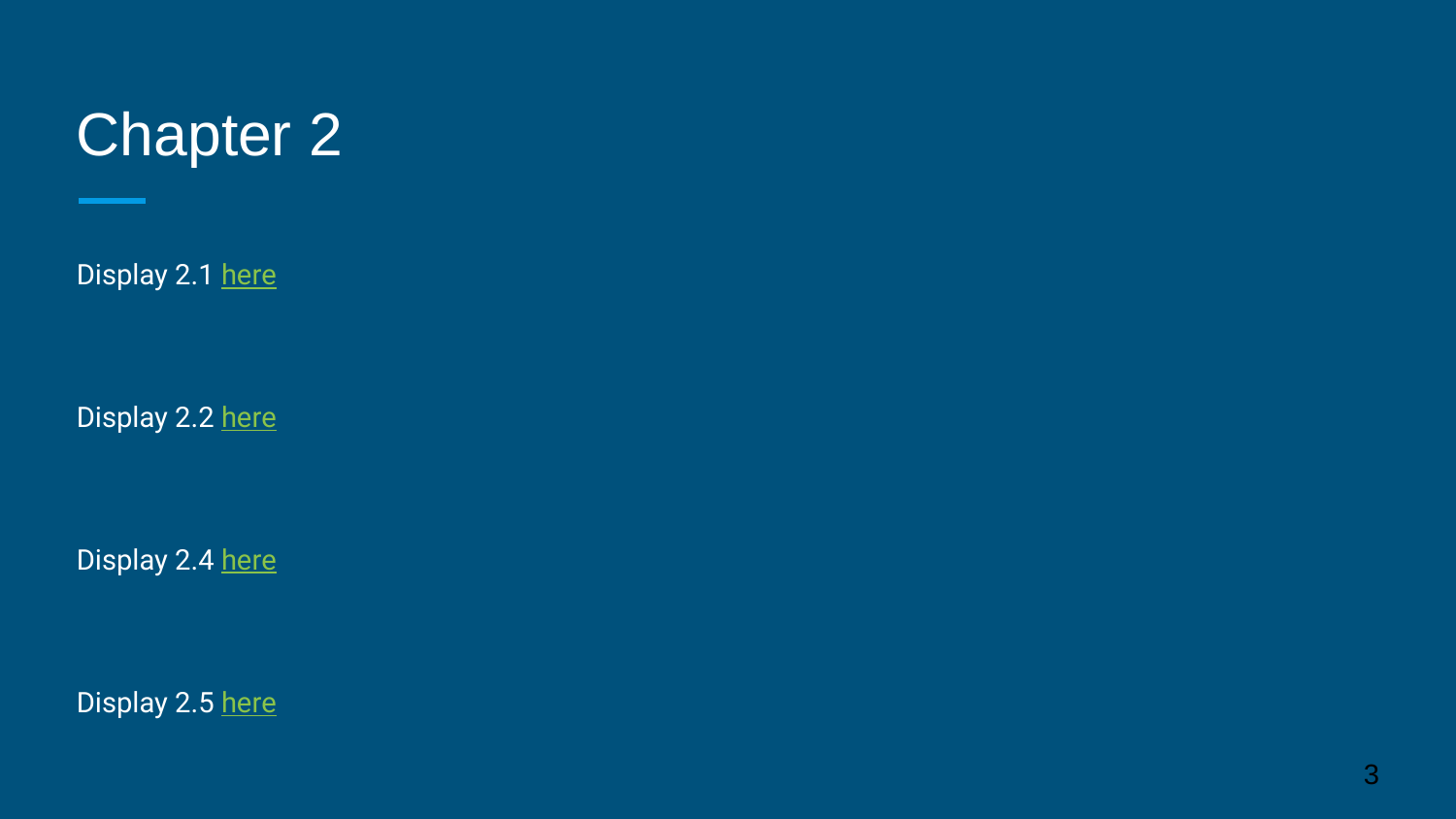

# Chapter 2
Display 2.1 here

Display 2.2 here

Display 2.4 here

Display 2.5 here
3